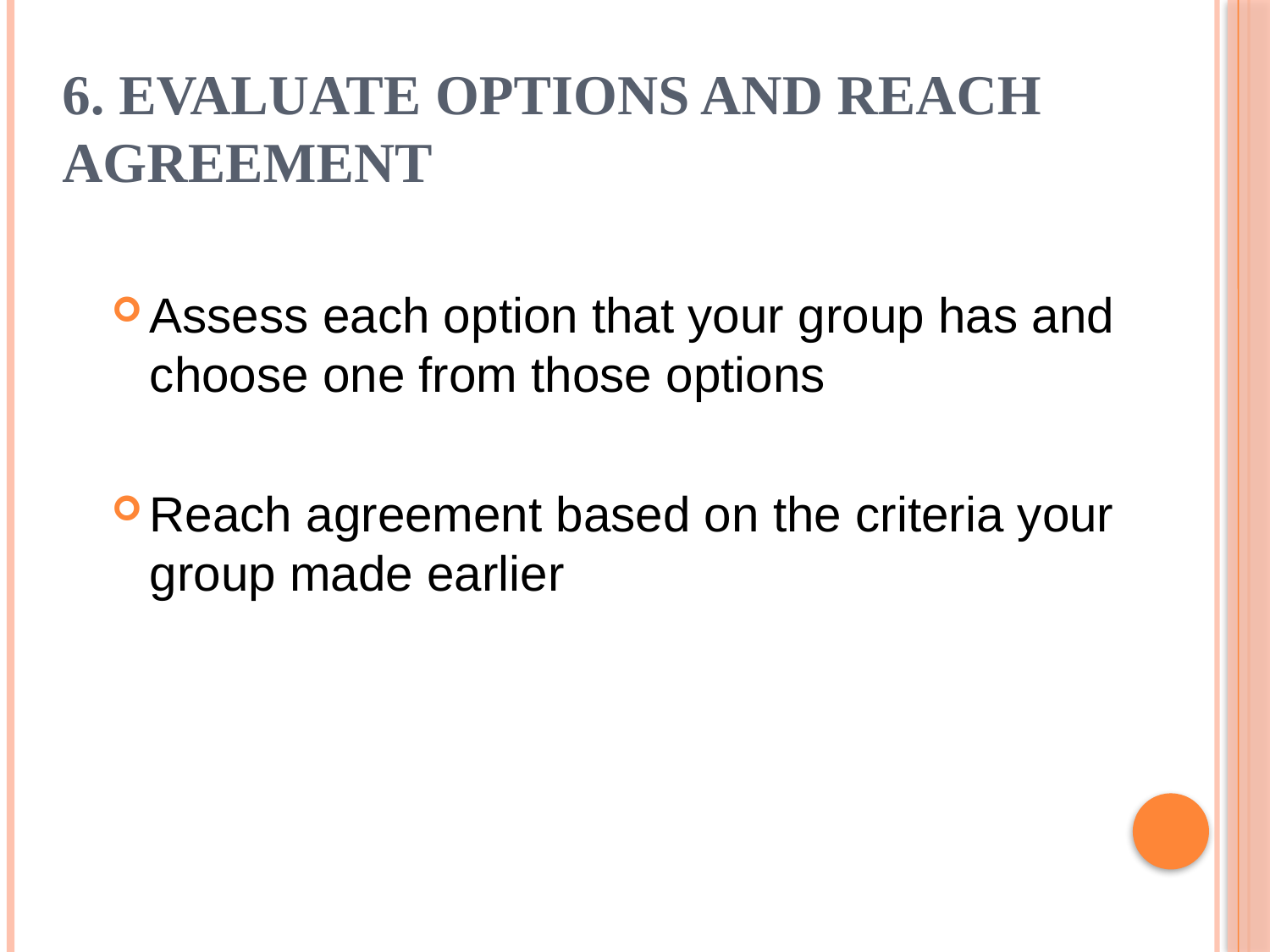

# 6. Evaluate Options and Reach Agreement
Assess each option that your group has and choose one from those options

Reach agreement based on the criteria your group made earlier